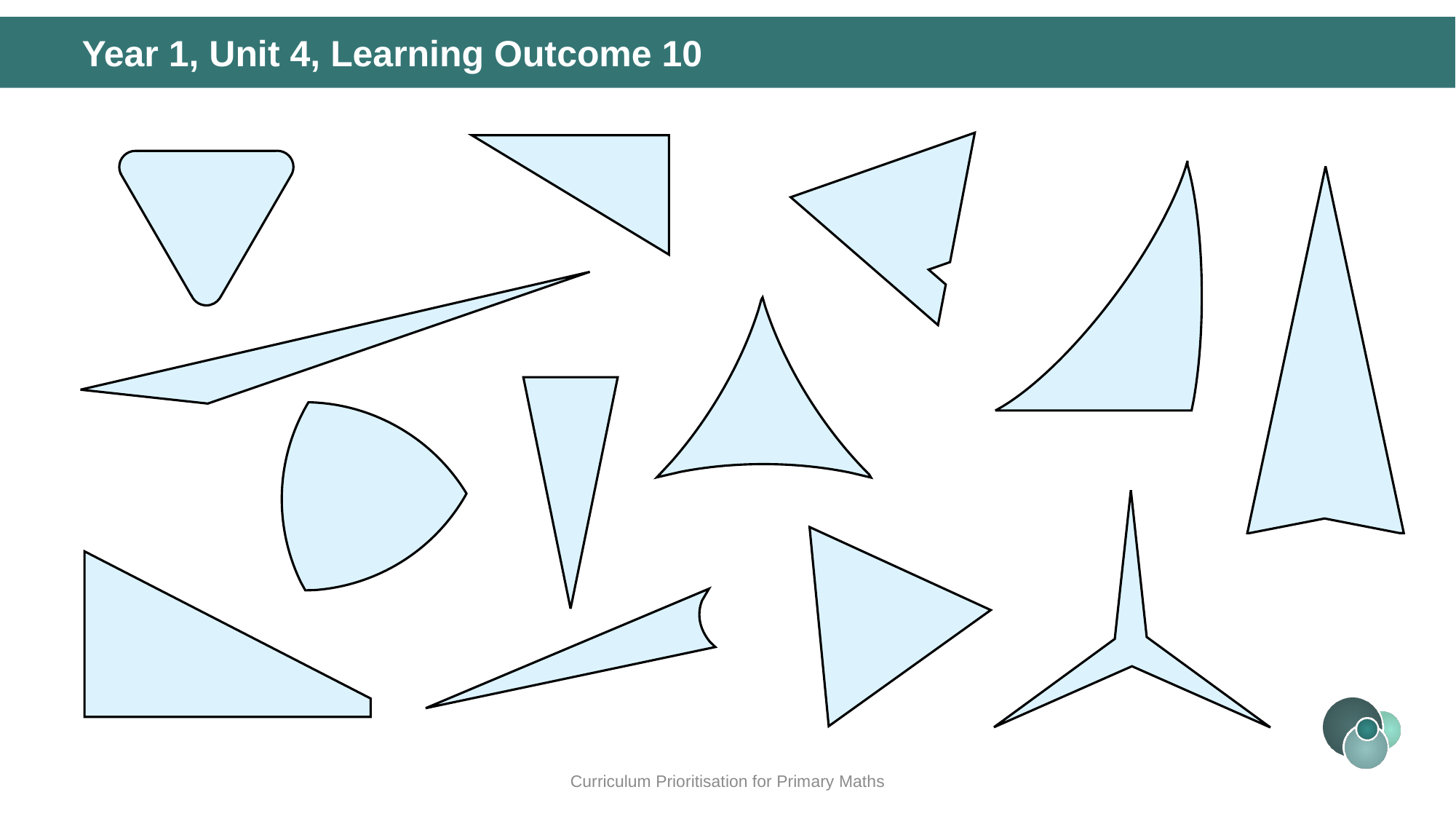

# Year 1, Unit 4, Learning Outcome 10

Curriculum Prioritisation for Primary Maths